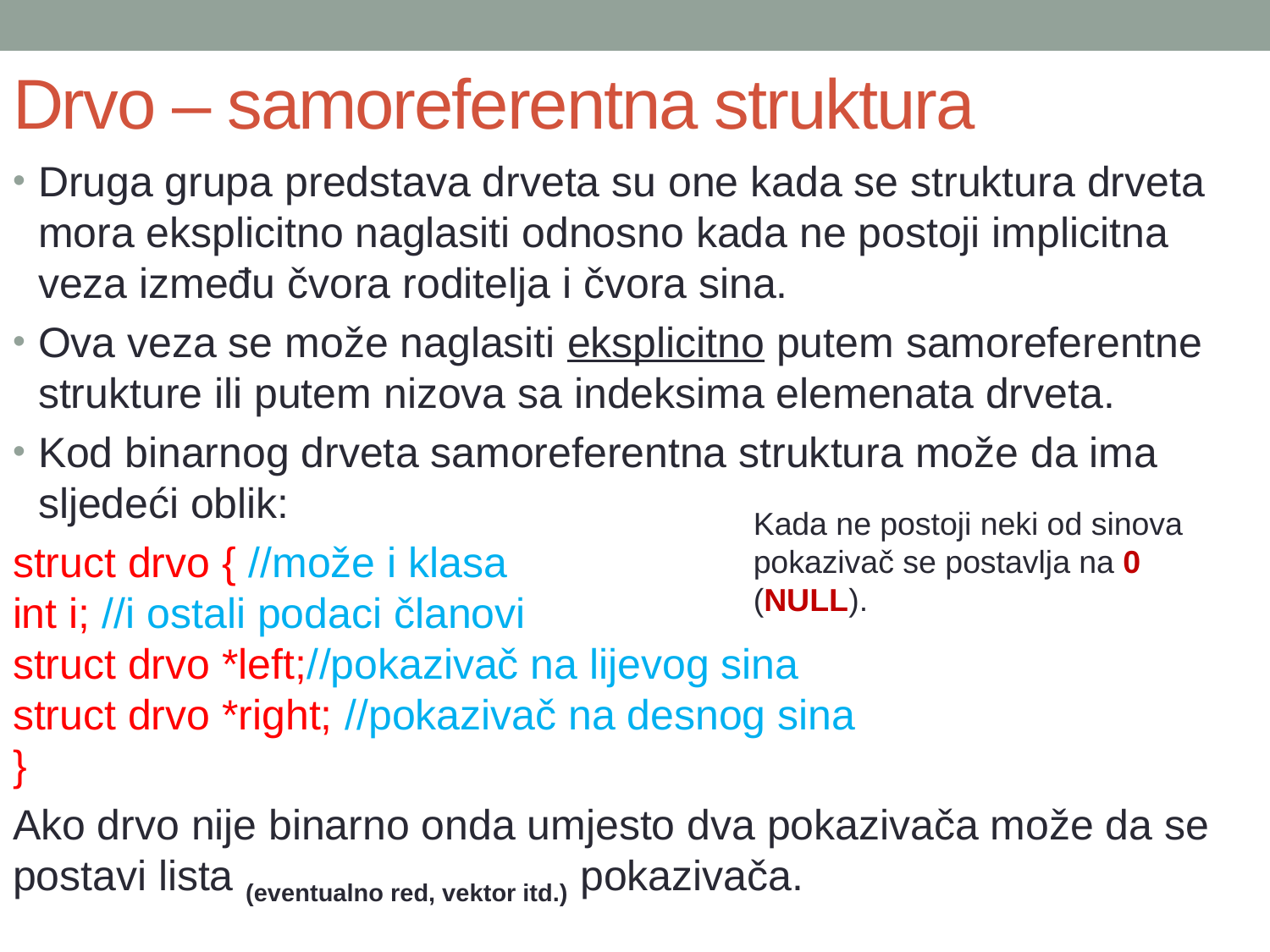

# Drvo – samoreferentna struktura
Druga grupa predstava drveta su one kada se struktura drveta mora eksplicitno naglasiti odnosno kada ne postoji implicitna veza između čvora roditelja i čvora sina.
Ova veza se može naglasiti eksplicitno putem samoreferentne strukture ili putem nizova sa indeksima elemenata drveta.
Kod binarnog drveta samoreferentna struktura može da ima sljedeći oblik:
struct drvo { //može i klasa
int i; //i ostali podaci članovi
struct drvo *left;//pokazivač na lijevog sina
struct drvo *right; //pokazivač na desnog sina
}
Ako drvo nije binarno onda umjesto dva pokazivača može da se postavi lista (eventualno red, vektor itd.) pokazivača.
Kada ne postoji neki od sinova pokazivač se postavlja na 0 (NULL).